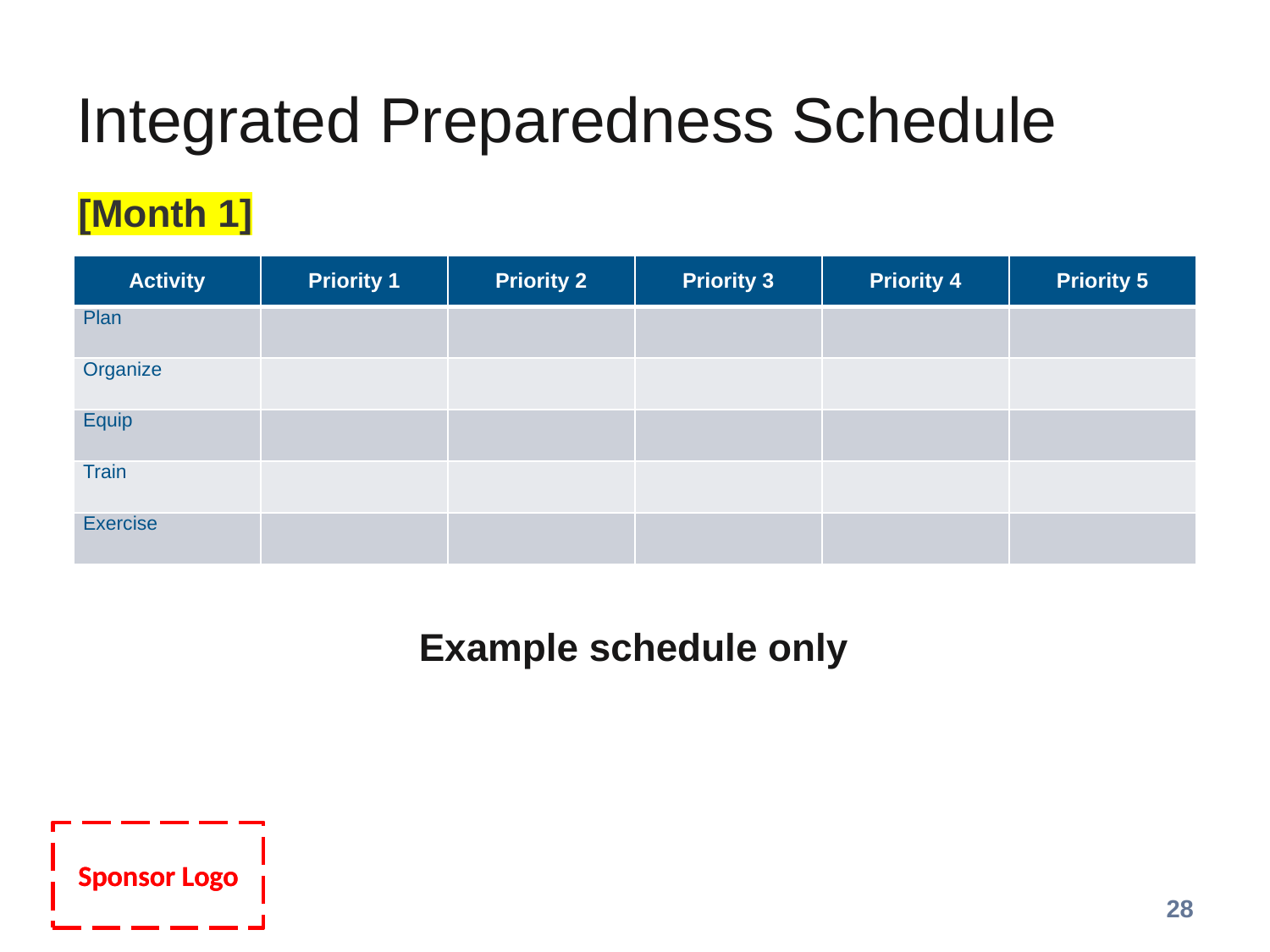

# Integrated Preparedness Schedule
[Month 1]
| Activity | Priority 1 | Priority 2 | Priority 3 | Priority 4 | Priority 5 |
| --- | --- | --- | --- | --- | --- |
| Plan |  |  |  |  |  |
| Organize |  |  |  |  |  |
| Equip |  |  |  |  |  |
| Train |  |  |  |  |  |
| Exercise |  |  |  |  |  |
Example schedule only
28